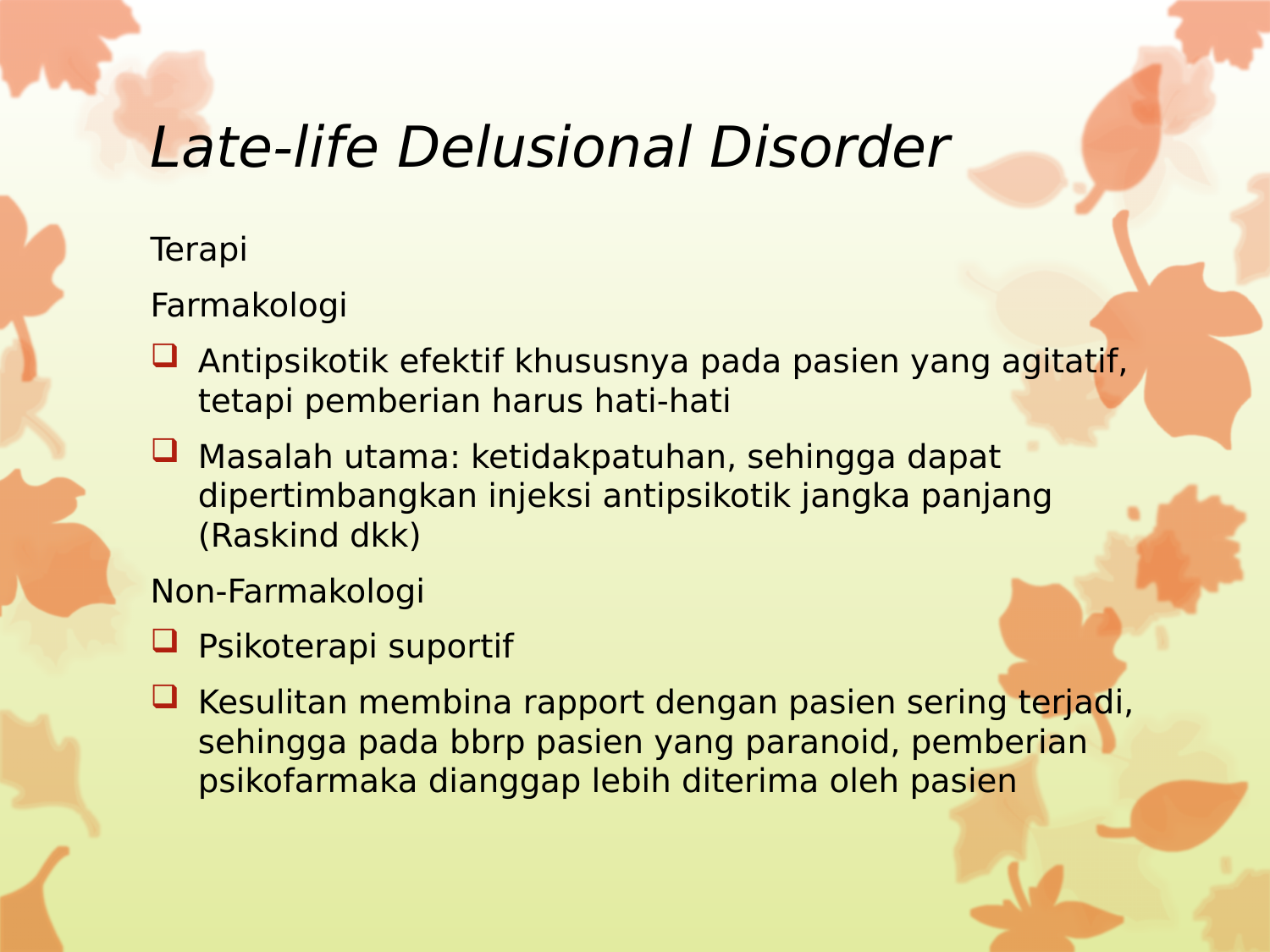

# Late-life Delusional Disorder
Terapi
Farmakologi
Antipsikotik efektif khususnya pada pasien yang agitatif, tetapi pemberian harus hati-hati
Masalah utama: ketidakpatuhan, sehingga dapat dipertimbangkan injeksi antipsikotik jangka panjang (Raskind dkk)
Non-Farmakologi
Psikoterapi suportif
Kesulitan membina rapport dengan pasien sering terjadi, sehingga pada bbrp pasien yang paranoid, pemberian psikofarmaka dianggap lebih diterima oleh pasien